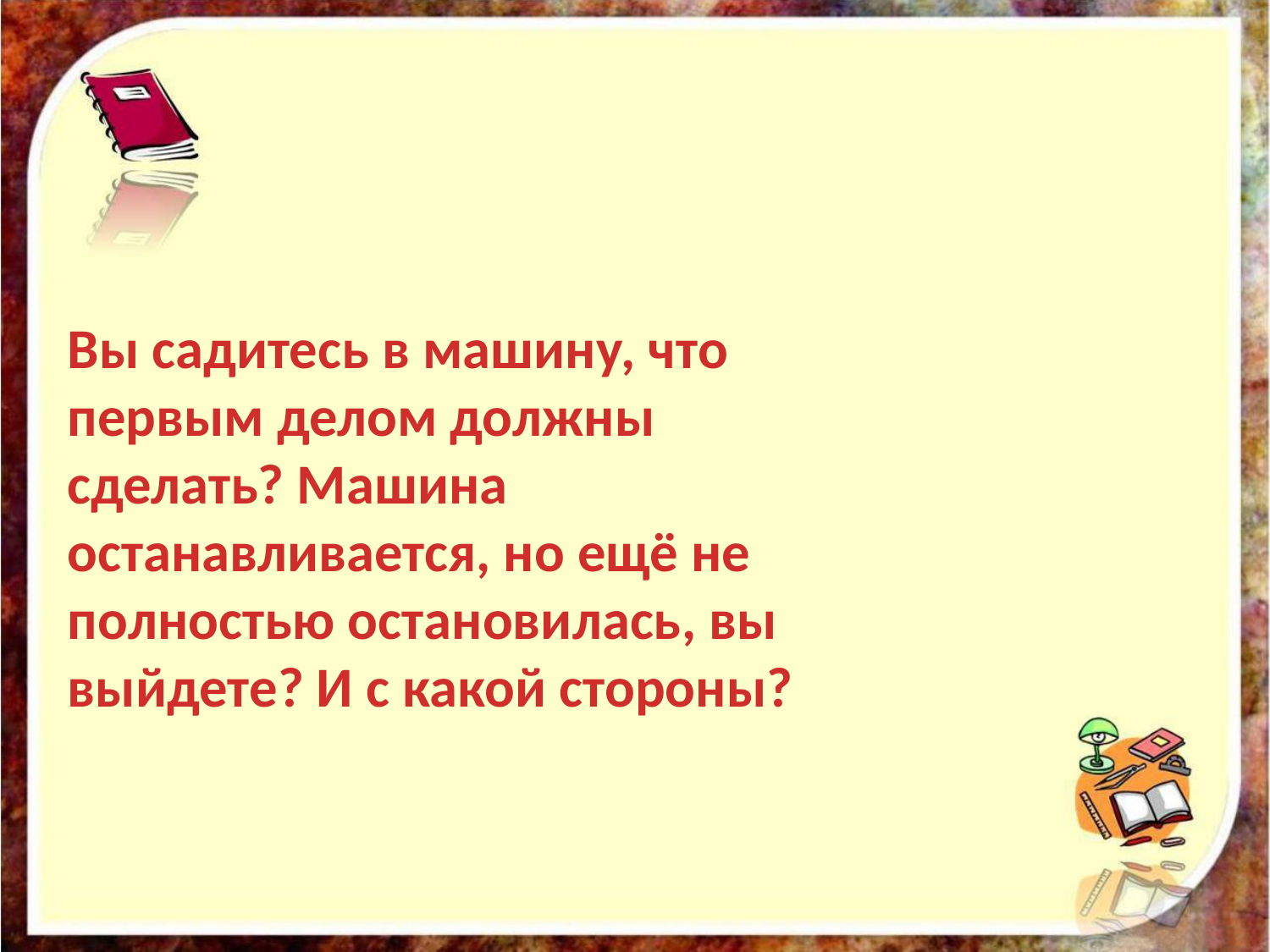

Вы садитесь в машину, что первым делом должны сделать? Машина останавливается, но ещё не полностью остановилась, вы выйдете? И с какой стороны?